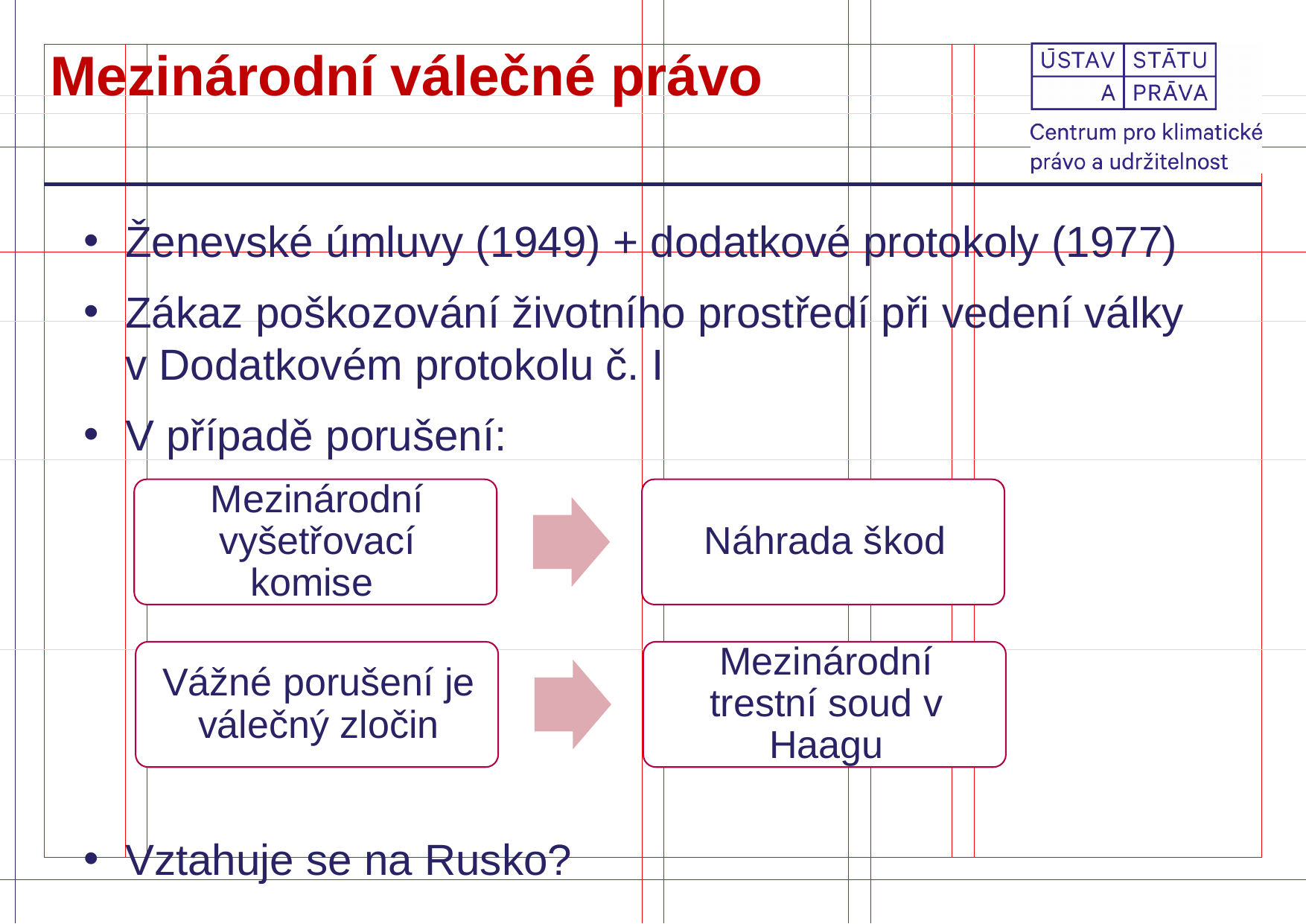

# Mezinárodní válečné právo
Ženevské úmluvy (1949) + dodatkové protokoly (1977)
Zákaz poškozování životního prostředí při vedení války v Dodatkovém protokolu č. I
V případě porušení:

Vztahuje se na Rusko?
Mezinárodní vyšetřovací komise

Náhrada škod
Vážné porušení je válečný zločin

Mezinárodní trestní soud v Haagu